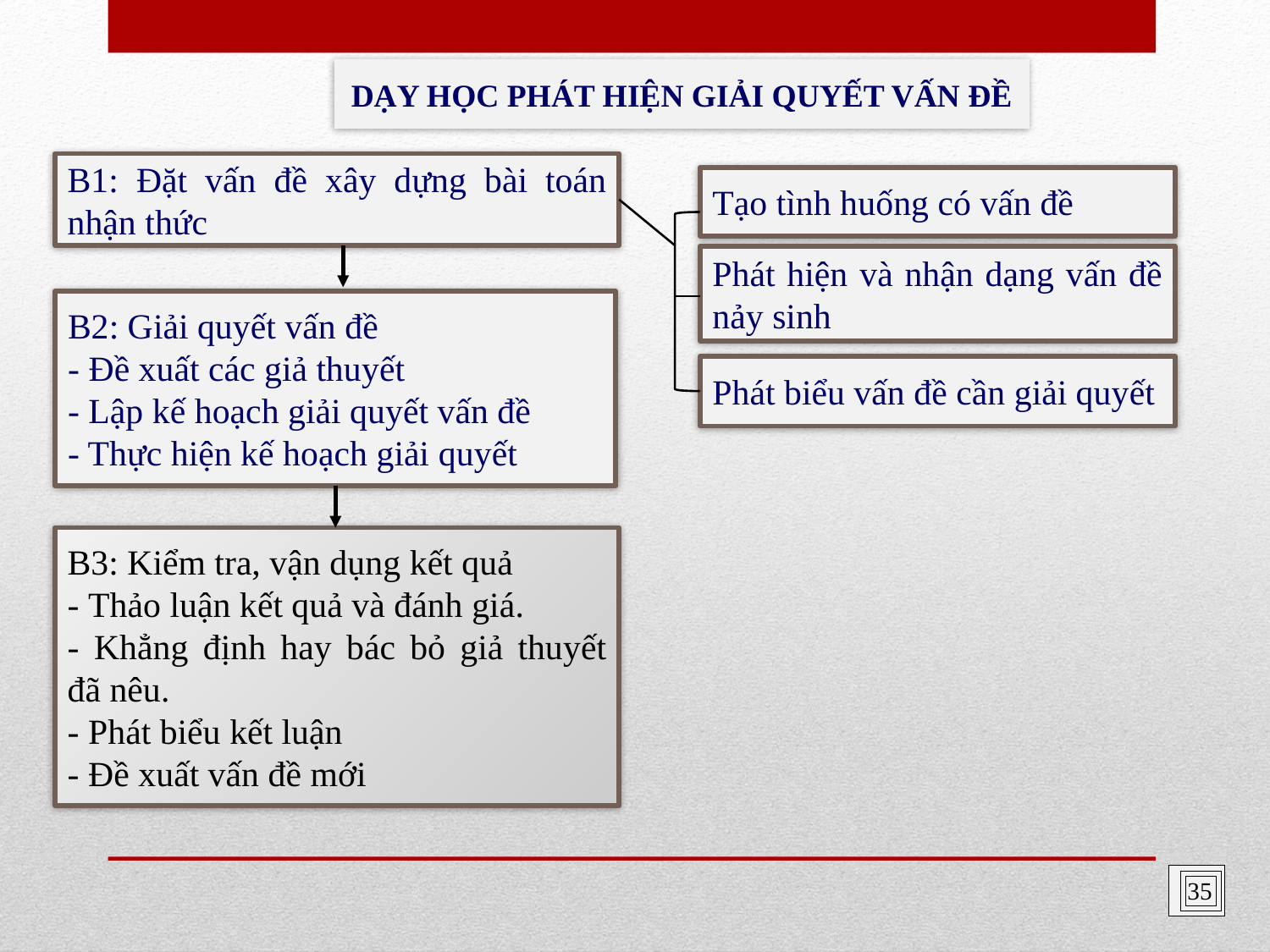

DẠY HỌC PHÁT HIỆN GIẢI QUYẾT VẤN ĐỀ
B1: Đặt vấn đề xây dựng bài toán nhận thức
Tạo tình huống có vấn đề

Phát hiện và nhận dạng vấn đề nảy sinh

B2: Giải quyết vấn đề
- Đề xuất các giả thuyết
- Lập kế hoạch giải quyết vấn đề
- Thực hiện kế hoạch giải quyết

Phát biểu vấn đề cần giải quyết
B3: Kiểm tra, vận dụng kết quả
- Thảo luận kết quả và đánh giá.
- Khẳng định hay bác bỏ giả thuyết đã nêu.
- Phát biểu kết luận
- Đề xuất vấn đề mới
35